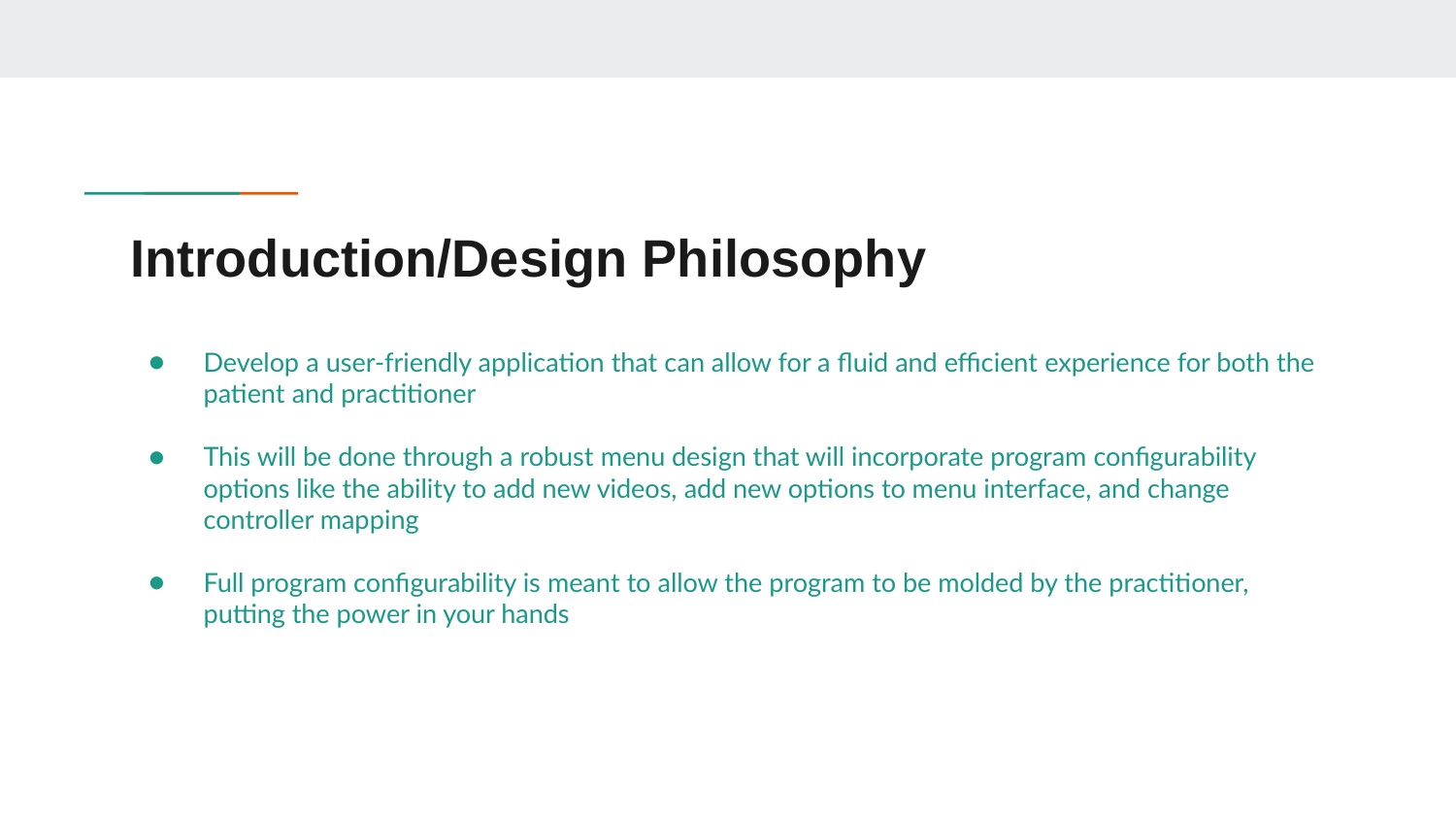

# Introduction/Design Philosophy
Develop a user-friendly application that can allow for a fluid and efficient experience for both the patient and practitioner

This will be done through a robust menu design that will incorporate program configurability options like the ability to add new videos, add new options to menu interface, and change controller mapping

Full program configurability is meant to allow the program to be molded by the practitioner, putting the power in your hands